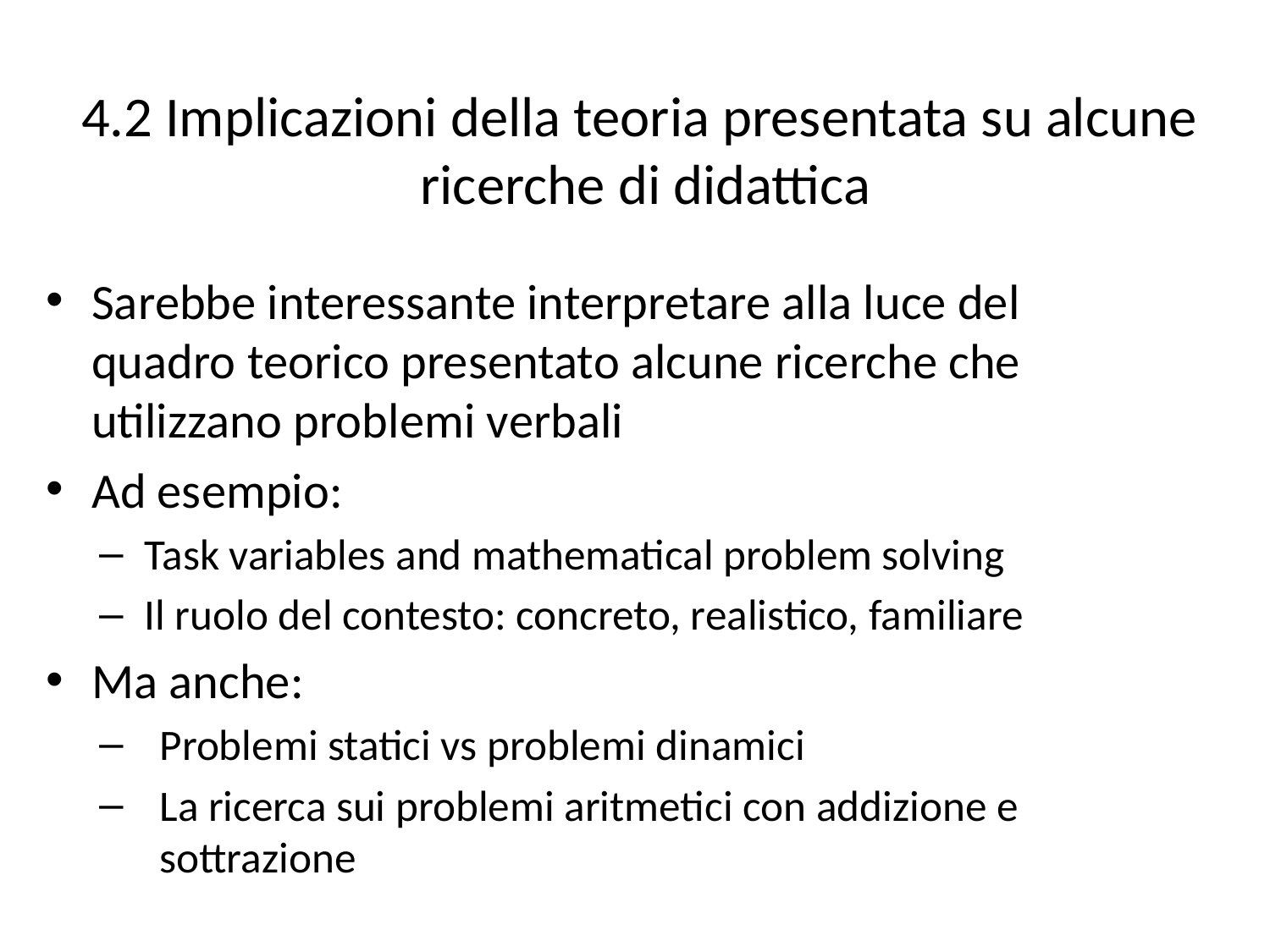

4.2 Implicazioni della teoria presentata su alcune  ricerche di didattica
Sarebbe interessante interpretare alla luce del quadro teorico presentato alcune ricerche che utilizzano problemi verbali
Ad esempio:
Task variables and mathematical problem solving
Il ruolo del contesto: concreto, realistico, familiare
Ma anche:
Problemi statici vs problemi dinamici
La ricerca sui problemi aritmetici con addizione e sottrazione